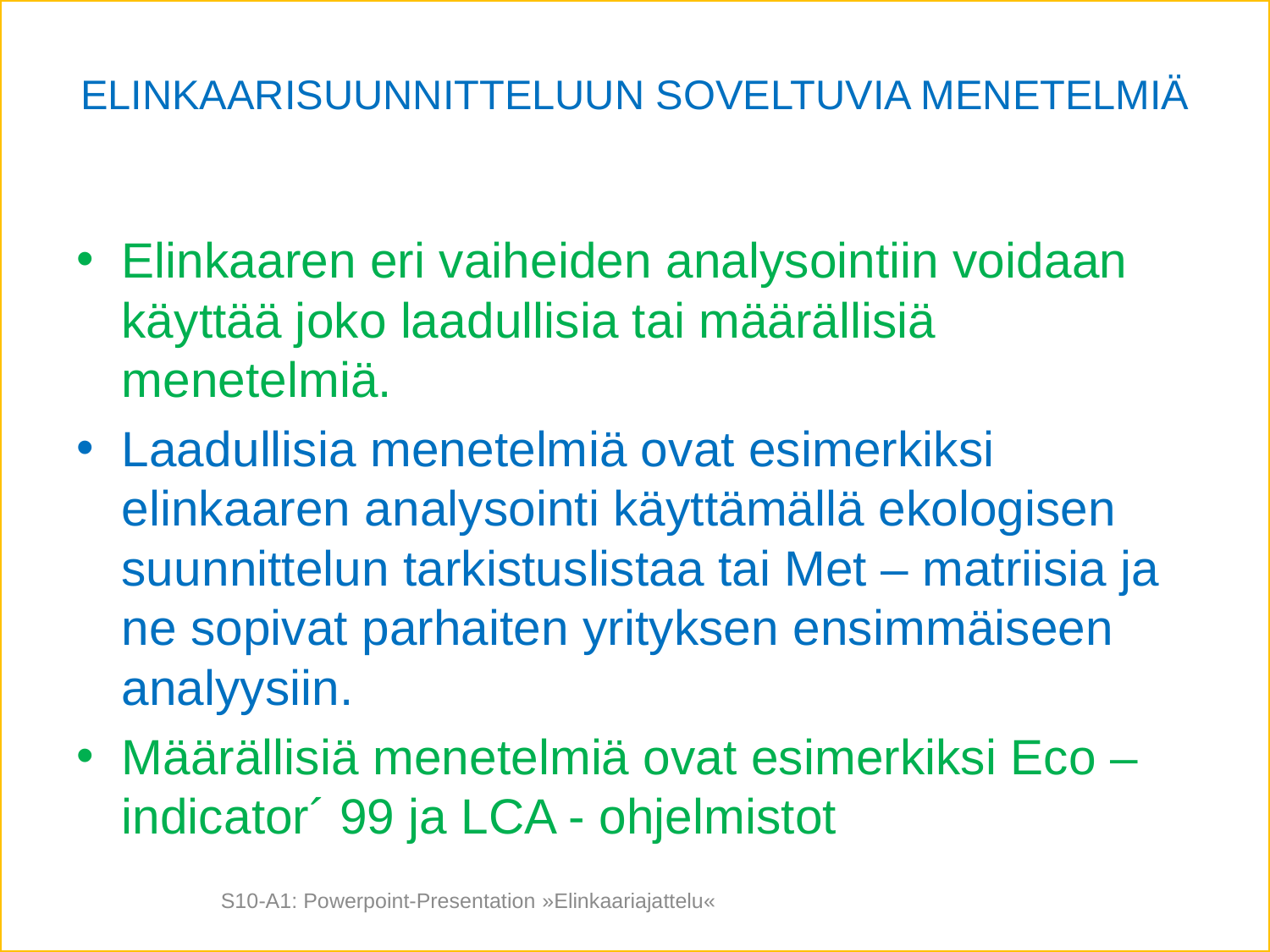

# ELINKAARISUUNNITTELUUN SOVELTUVIA MENETELMIÄ
Elinkaaren eri vaiheiden analysointiin voidaan käyttää joko laadullisia tai määrällisiä menetelmiä.
Laadullisia menetelmiä ovat esimerkiksi elinkaaren analysointi käyttämällä ekologisen suunnittelun tarkistuslistaa tai Met – matriisia ja ne sopivat parhaiten yrityksen ensimmäiseen analyysiin.
Määrällisiä menetelmiä ovat esimerkiksi Eco – indicator´ 99 ja LCA - ohjelmistot

S10-A1: Powerpoint-Presentation »Elinkaariajattelu«